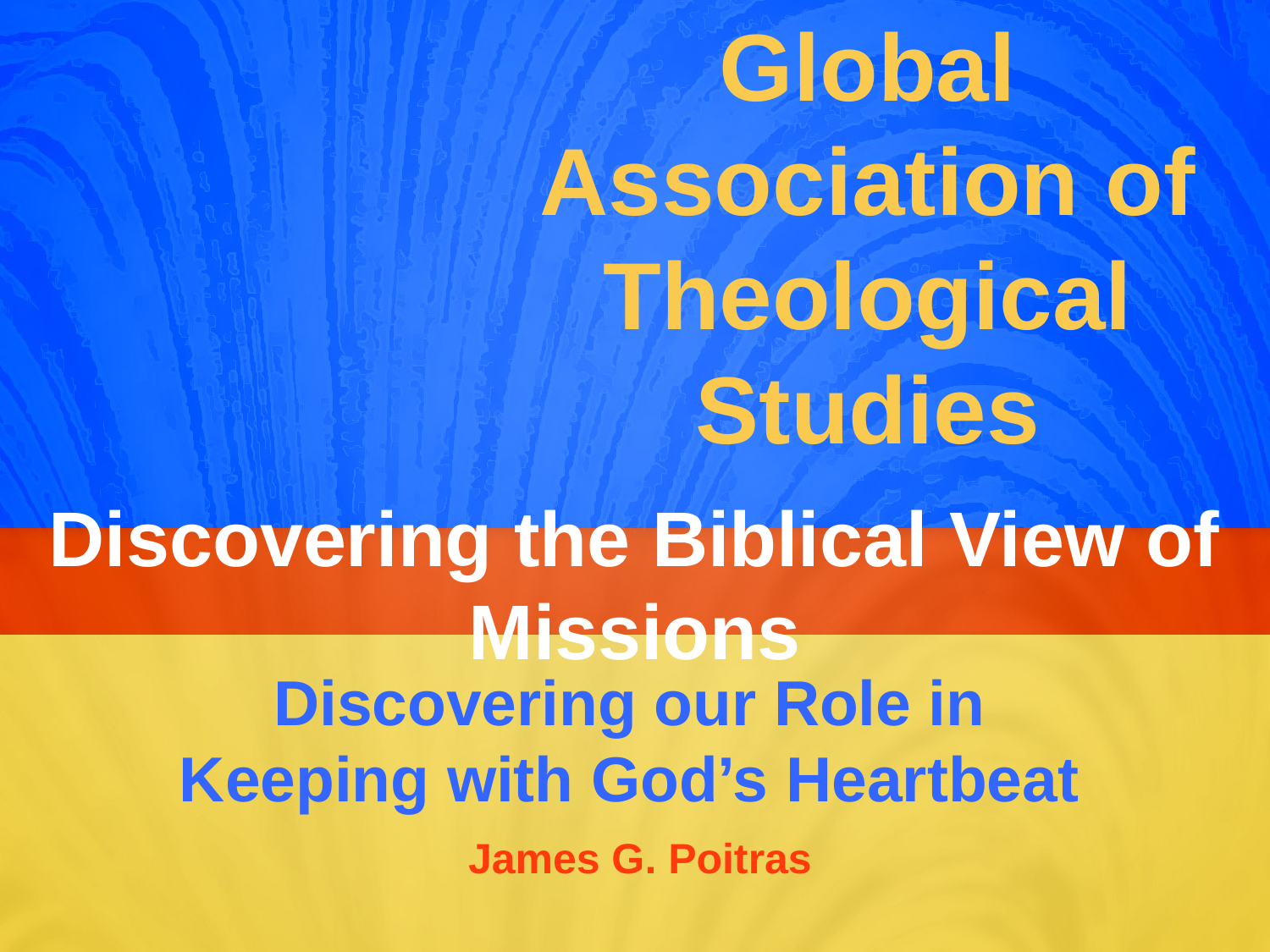

Global Association of Theological Studies
# Discovering the Biblical View of Missions
Discovering our Role in Keeping with God’s Heartbeat
James G. Poitras